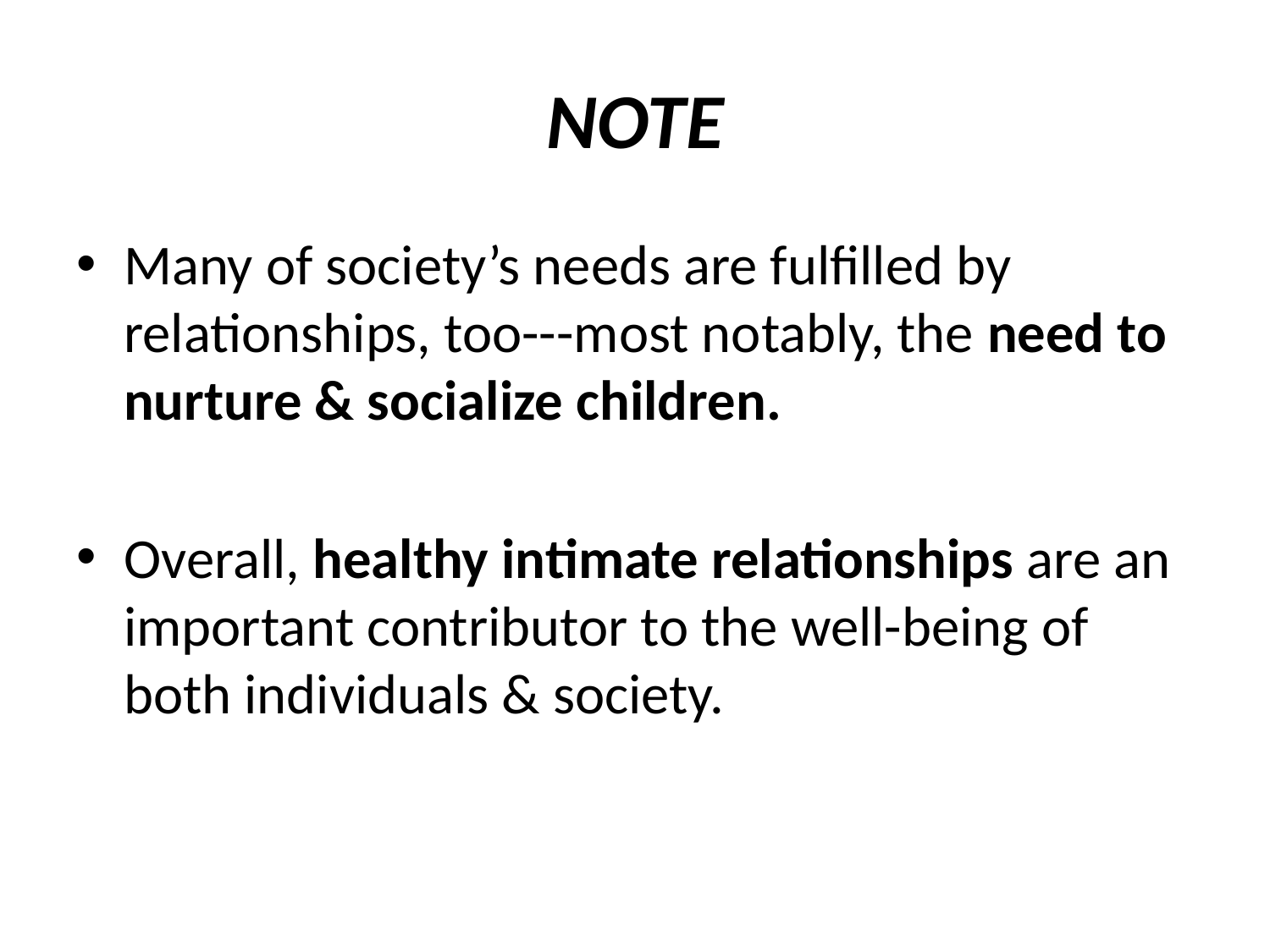

# NOTE
Many of society’s needs are fulfilled by relationships, too---most notably, the need to nurture & socialize children.

Overall, healthy intimate relationships are an important contributor to the well-being of both individuals & society.